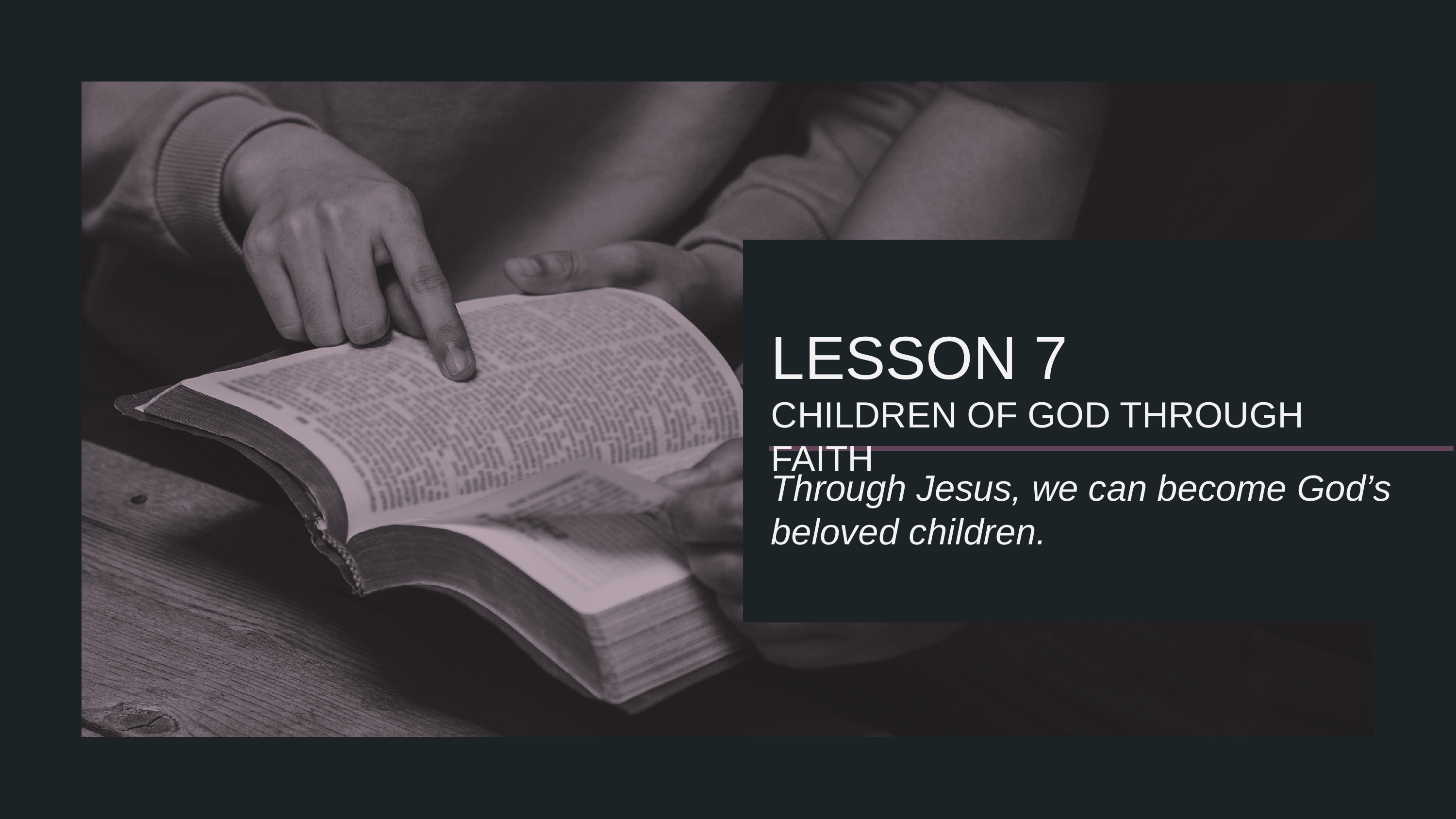

LESSON 7
CHILDREN OF GOD THROUGH FAITH
Through Jesus, we can become God’s beloved children.